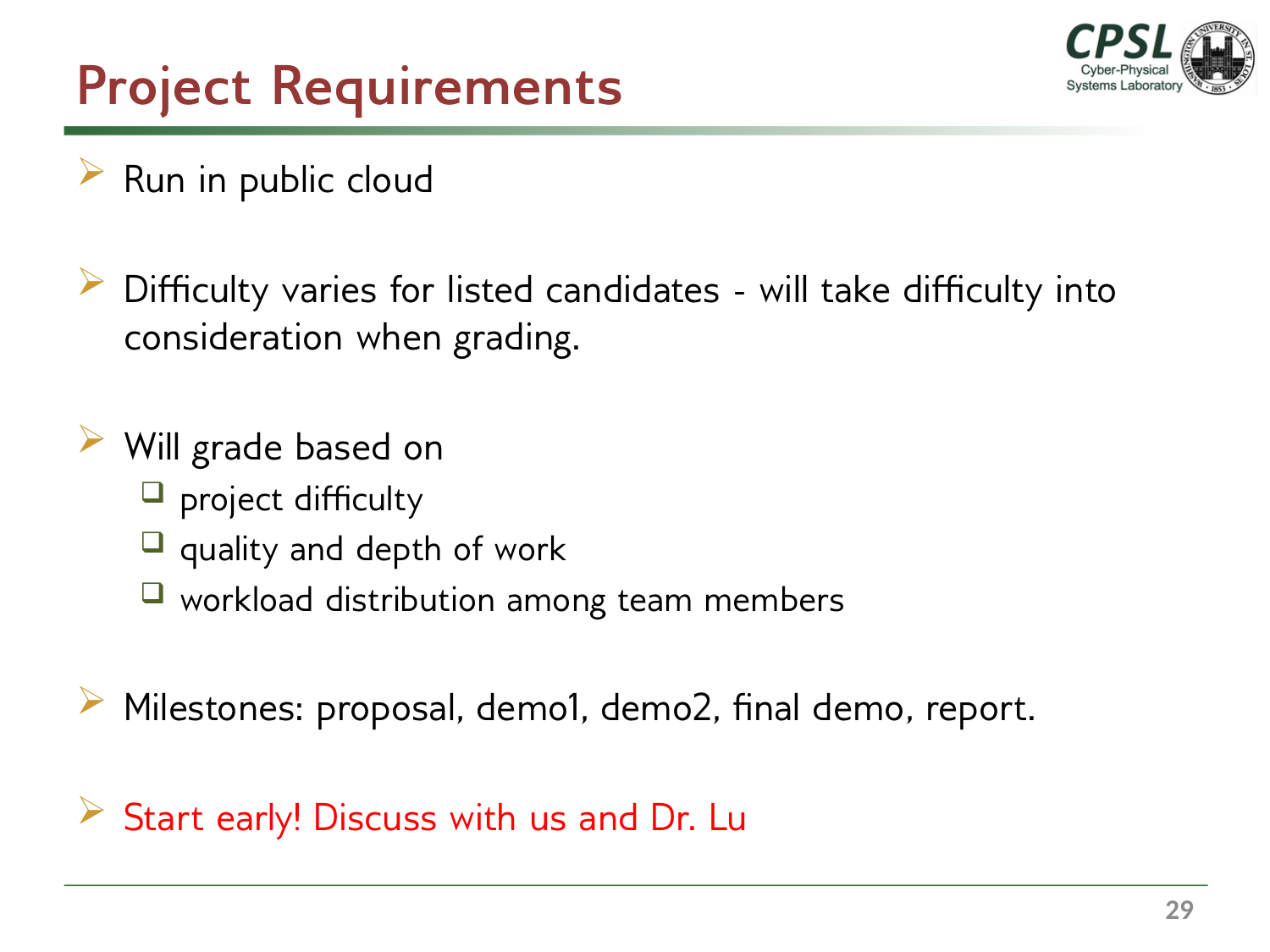

# Project Requirements
Run in public cloud

Difficulty varies for listed candidates - will take difficulty into consideration when grading.

Will grade based on
project difficulty
quality and depth of work
workload distribution among team members

Milestones: proposal, demo1, demo2, final demo, report.

Start early! Discuss with us and Dr. Lu
29